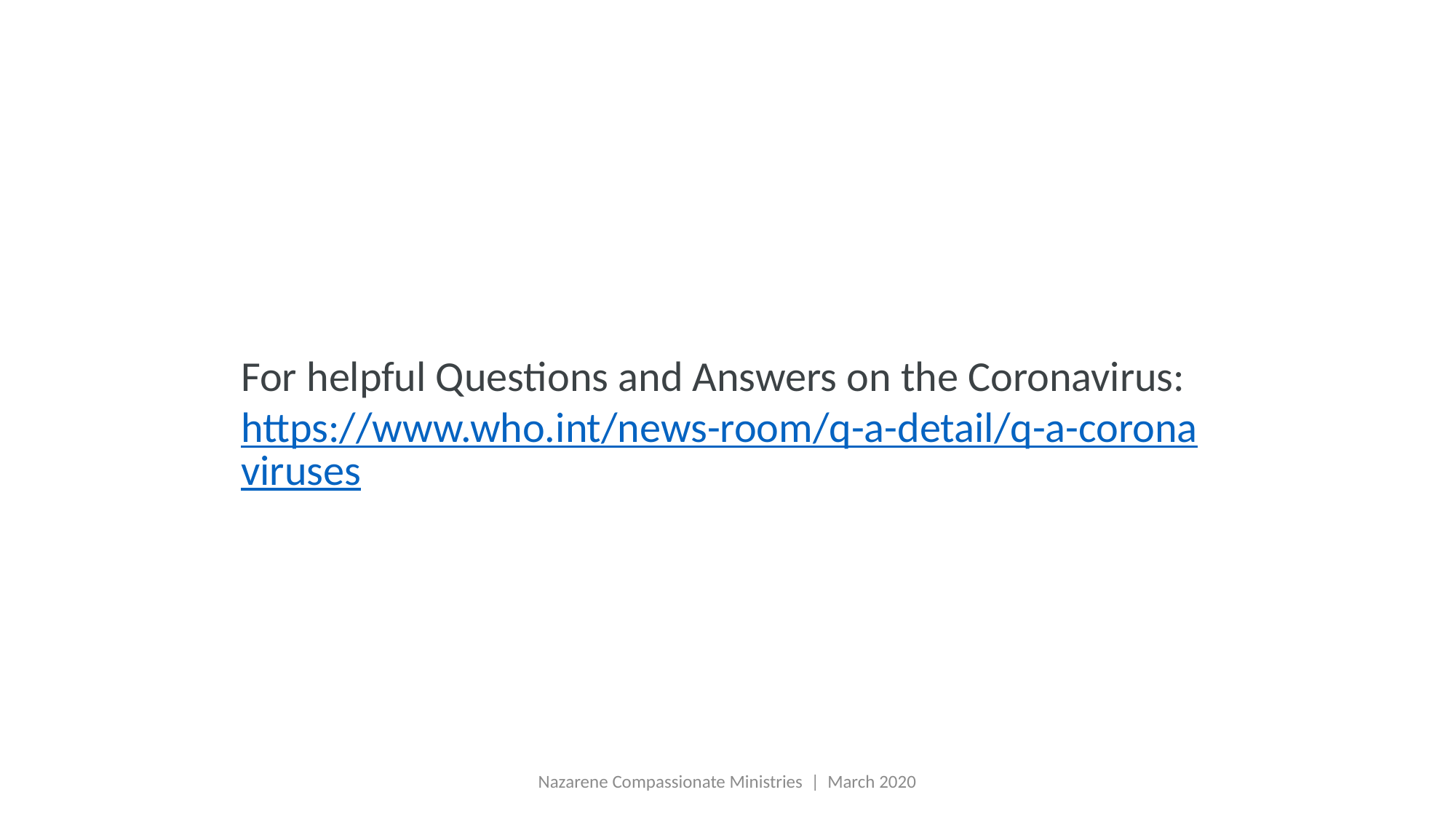

For helpful Questions and Answers on the Coronavirus:
https://www.who.int/news-room/q-a-detail/q-a-coronaviruses

Nazarene Compassionate Ministries  |  March 2020